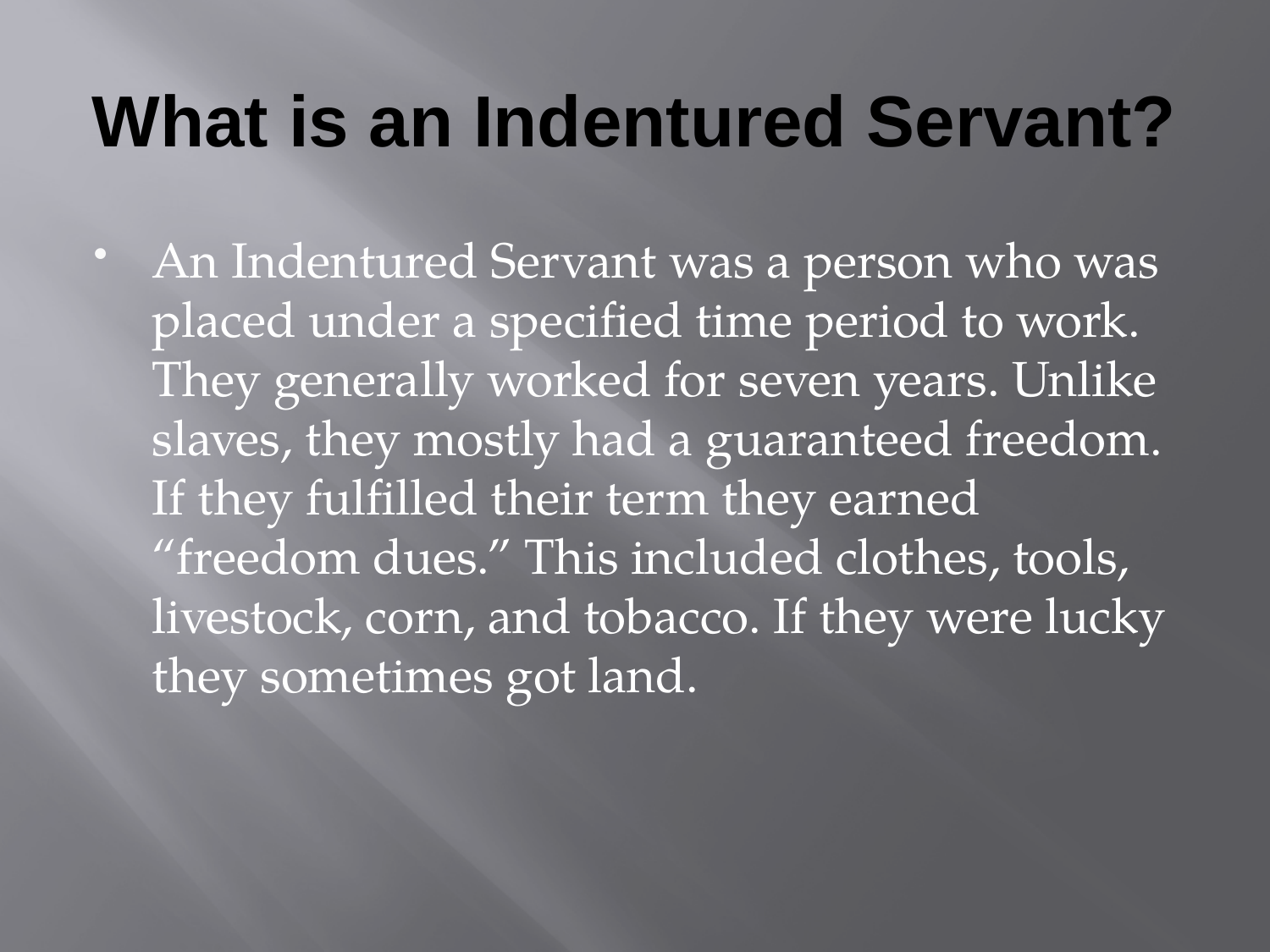

# What is an Indentured Servant?
An Indentured Servant was a person who was placed under a specified time period to work. They generally worked for seven years. Unlike slaves, they mostly had a guaranteed freedom.  If they fulfilled their term they earned “freedom dues.” This included clothes, tools, livestock, corn, and tobacco. If they were lucky they sometimes got land.